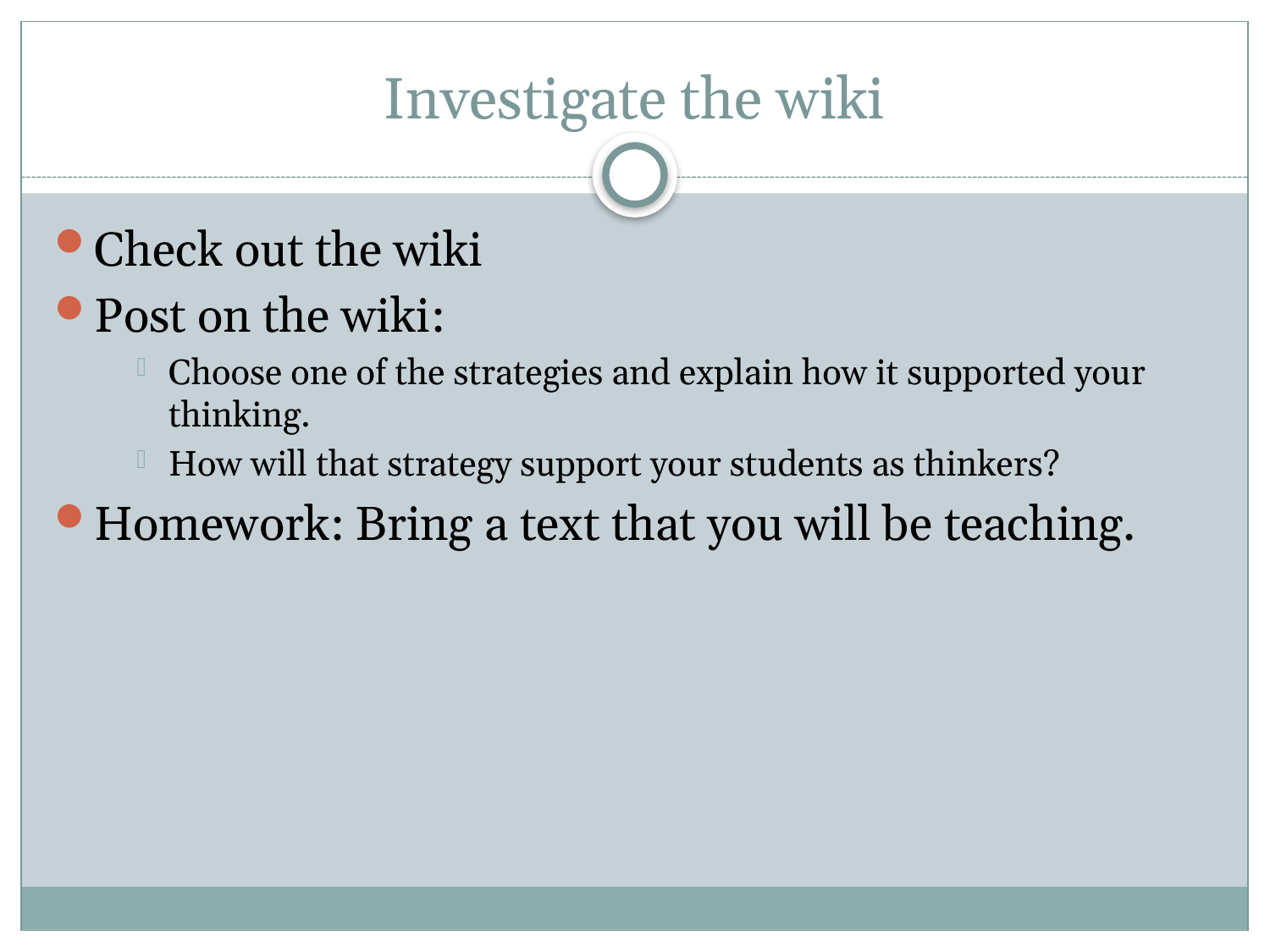

# Investigate the wiki
Check out the wiki
Post on the wiki:
Choose one of the strategies and explain how it supported your thinking.
How will that strategy support your students as thinkers?
Homework: Bring a text that you will be teaching.